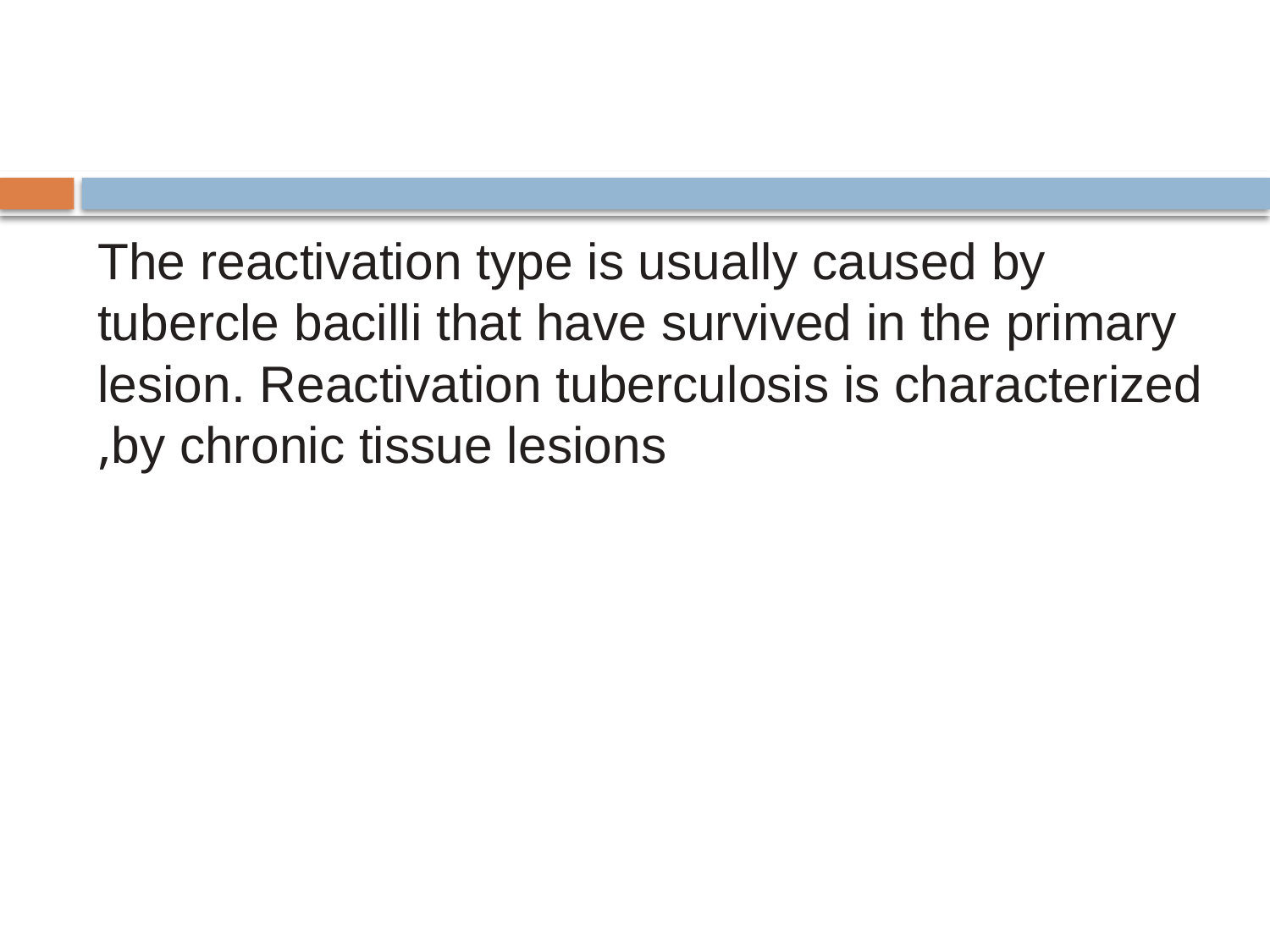

The reactivation type is usually caused by tubercle bacilli that have survived in the primary lesion. Reactivation tuberculosis is characterized by chronic tissue lesions,